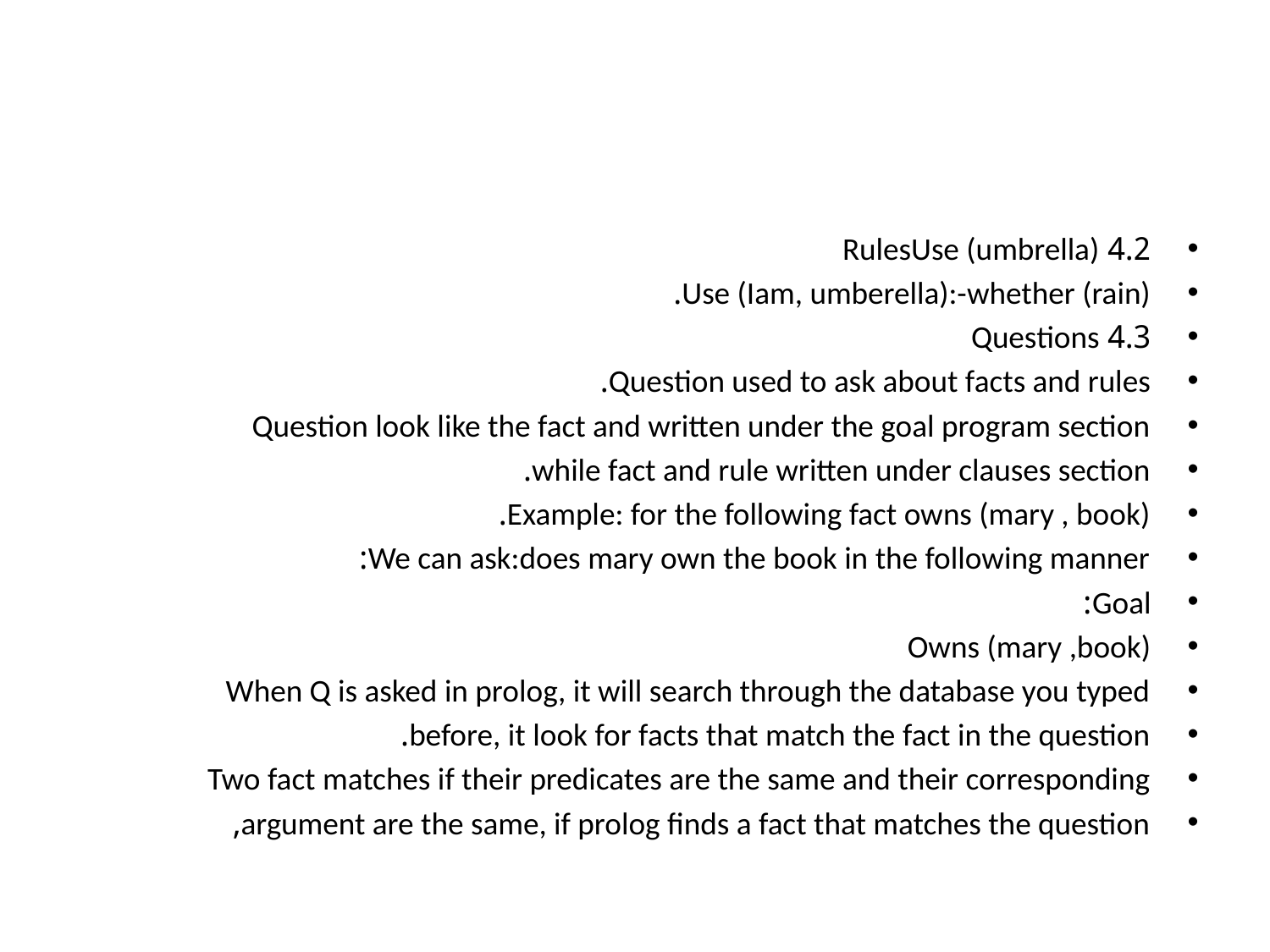

#
4.2 RulesUse (umbrella)
Use (Iam, umberella):-whether (rain).
4.3 Questions
Question used to ask about facts and rules.
Question look like the fact and written under the goal program section
while fact and rule written under clauses section.
Example: for the following fact owns (mary , book).
We can ask:does mary own the book in the following manner:
Goal:
Owns (mary ,book)
When Q is asked in prolog, it will search through the database you typed
before, it look for facts that match the fact in the question.
Two fact matches if their predicates are the same and their corresponding
argument are the same, if prolog finds a fact that matches the question,